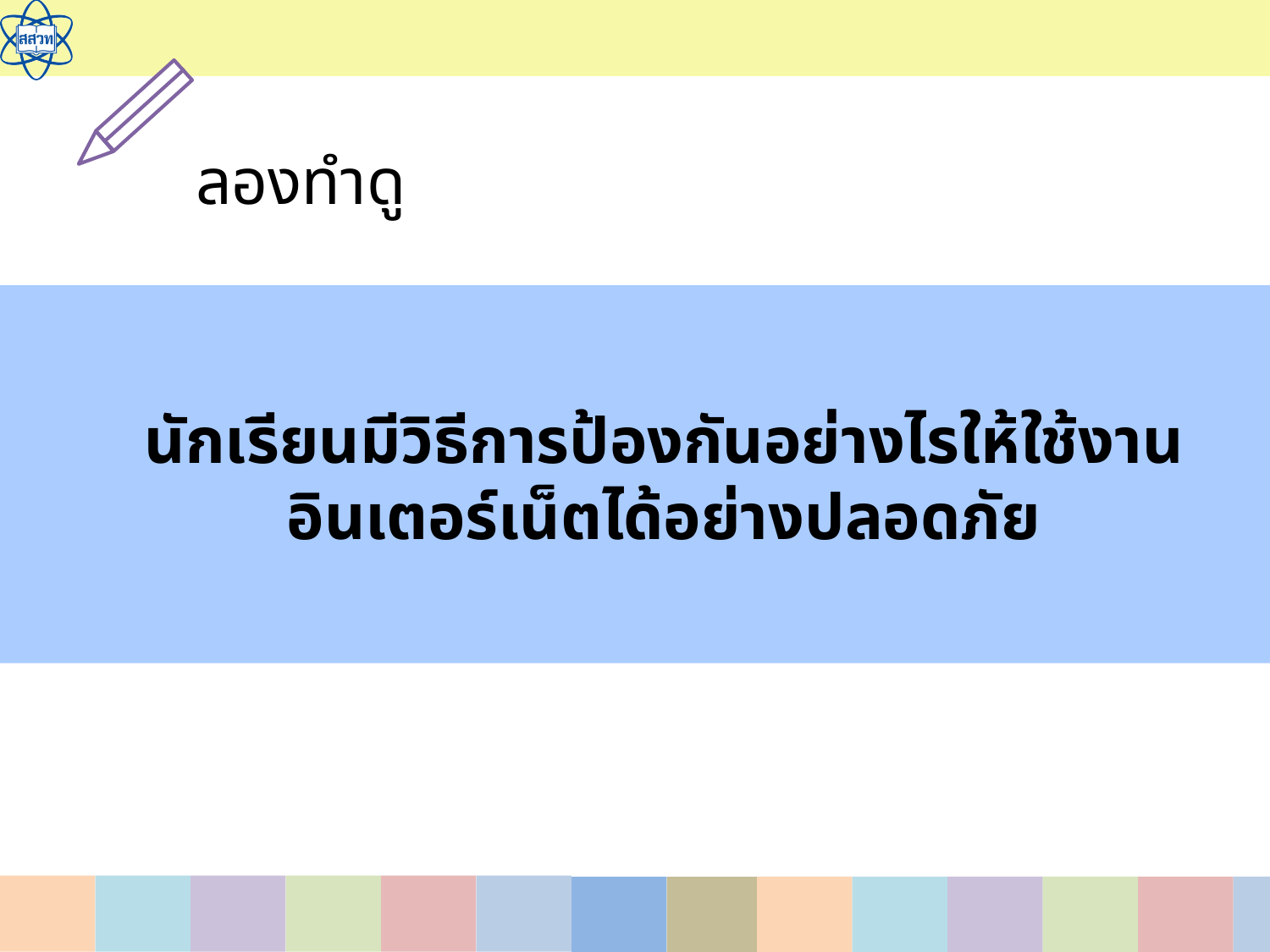

ลองทำดู

# นักเรียนมีวิธีการป้องกันอย่างไรให้ใช้งานอินเตอร์เน็ตได้อย่างปลอดภัย